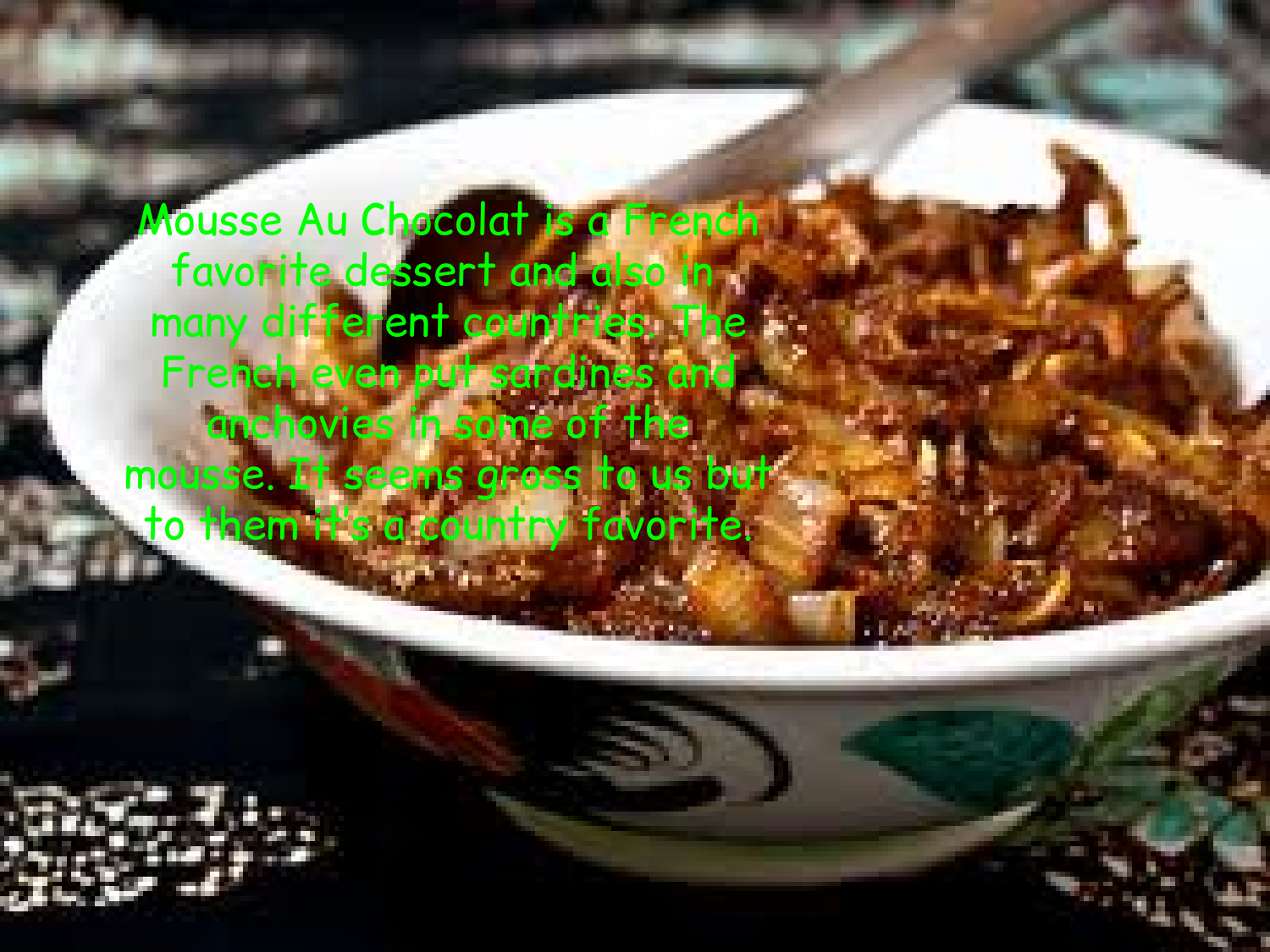

Mousse Au Chocolat is a French
favorite dessert and also in
many different countries. The
French even put sardines and
anchovies in some of the
mousse. It seems gross to us but
to them it’s a country favorite.